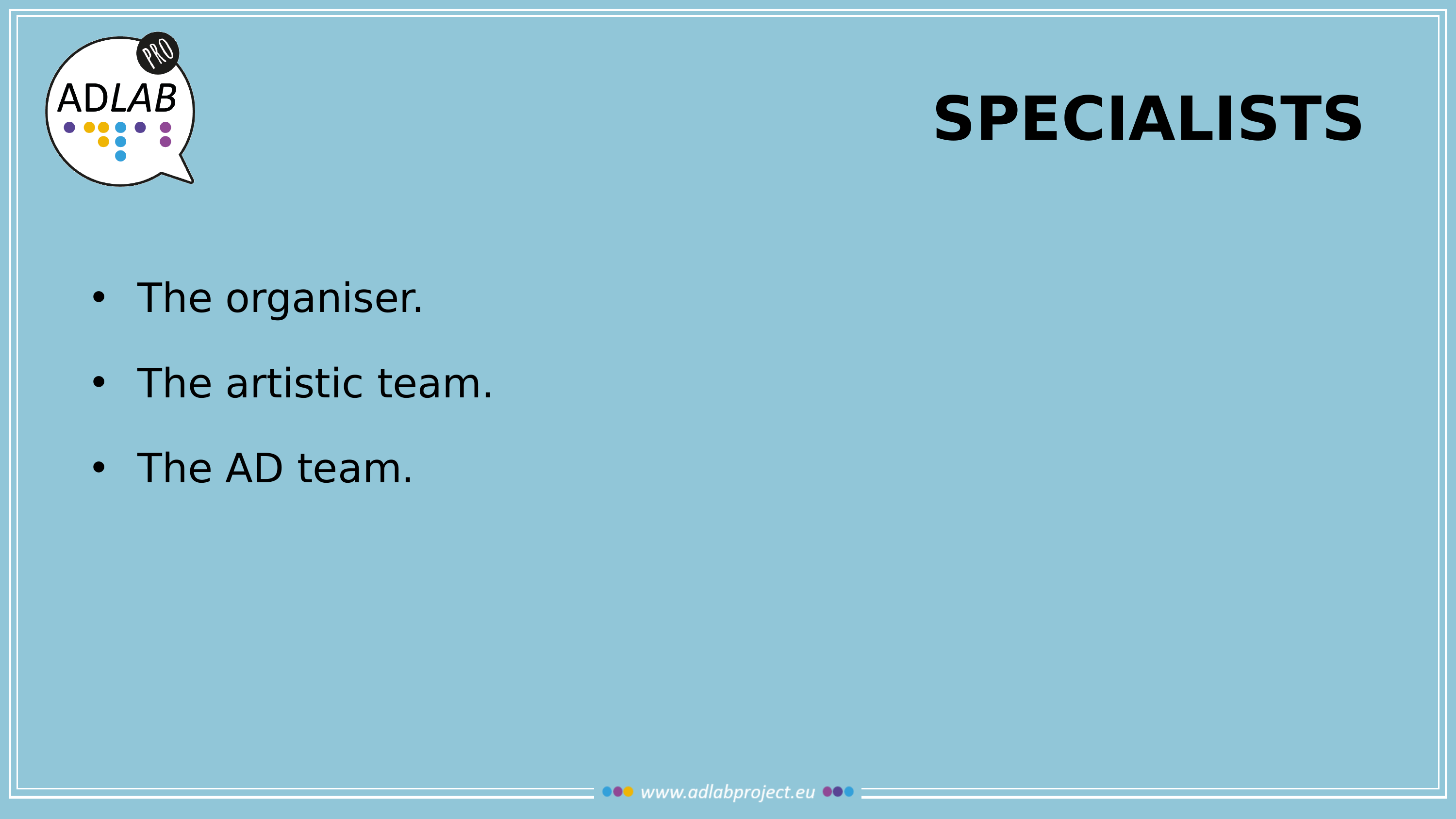

SPECIALISTS
The organiser.
The artistic team.
The AD team.